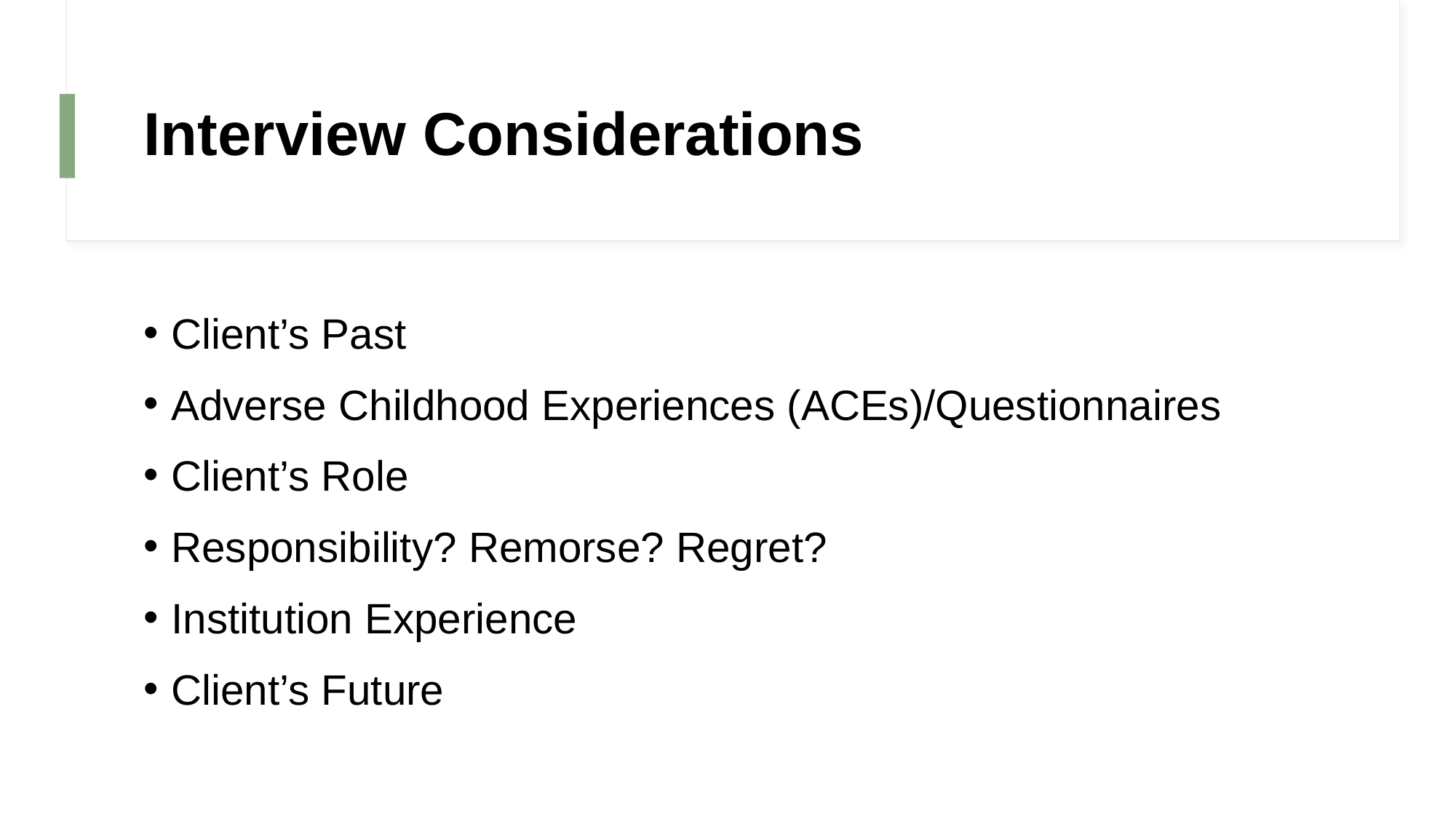

# Interview Considerations
Client’s Past
Adverse Childhood Experiences (ACEs)/Questionnaires
Client’s Role
Responsibility? Remorse? Regret?
Institution Experience
Client’s Future